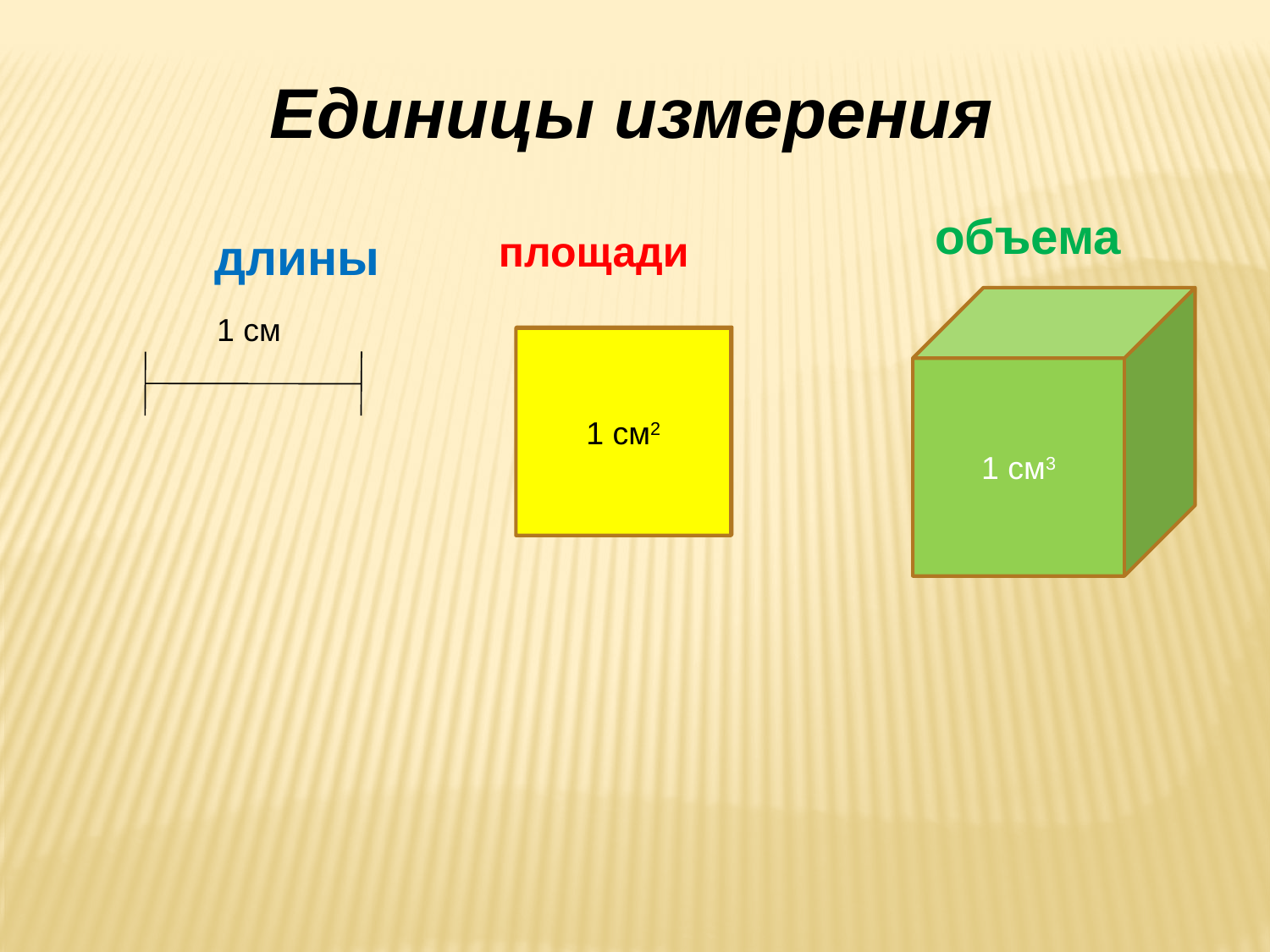

Единицы измерения
объема
площади
длины
1 см
1 см3
1 см2